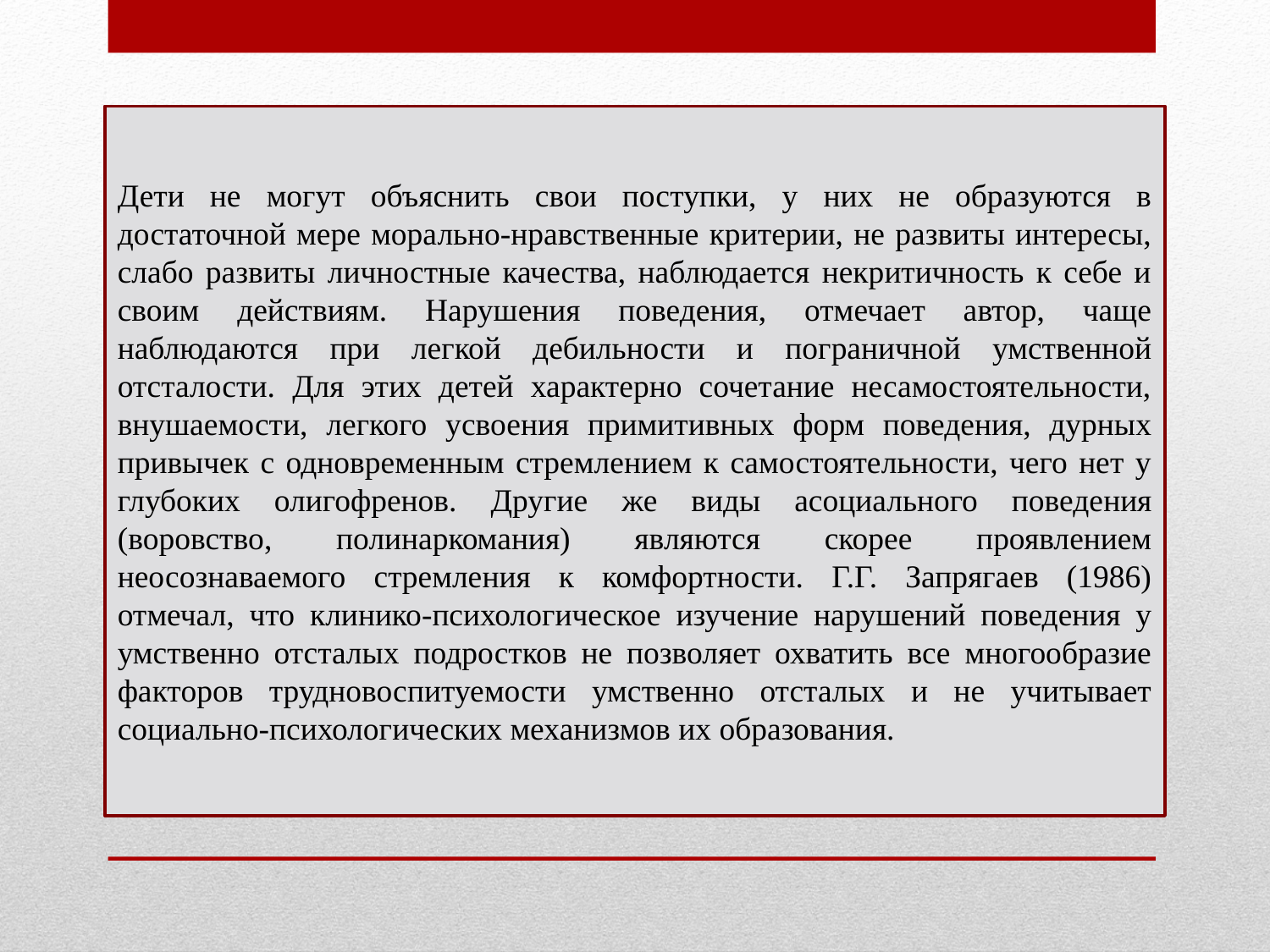

Дети не могут объяснить свои поступки, у них не образуются в достаточной мере морально-нравственные критерии, не развиты интересы, слабо развиты личностные качества, наблюдается некритичность к себе и своим действиям. Нарушения поведения, отмечает автор, чаще наблюдаются при легкой дебильности и пограничной умственной отсталости. Для этих детей характерно сочетание несамостоятельности, внушаемости, легкого усвоения примитивных форм поведения, дурных привычек с одновременным стремлением к самостоятельности, чего нет у глубоких олигофренов. Другие же виды асоциального поведения (воровство, полинаркомания) являются скорее проявлением неосознаваемого стремления к комфортности. Г.Г. Запрягаев (1986) отмечал, что клинико-психологическое изучение нарушений поведения у умственно отсталых подростков не позволяет охватить все многообразие факторов трудновоспитуемости умственно отсталых и не учитывает социально-психологических механизмов их образования.